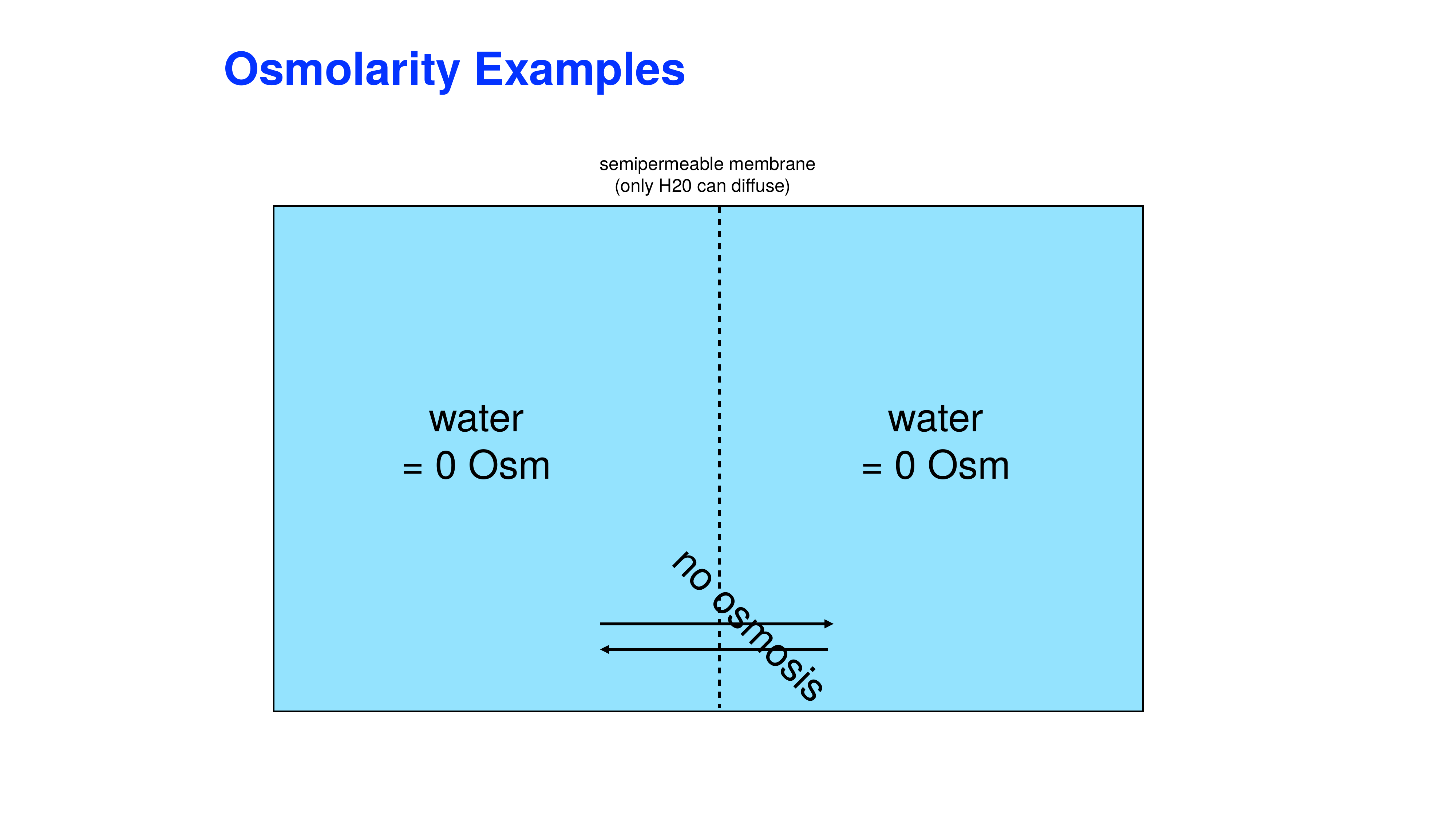

Osmolarity Examples
semipermeable membrane
(only H20 can diffuse)

water
= 0 Osm
water
= 0 Osm
no osmosis